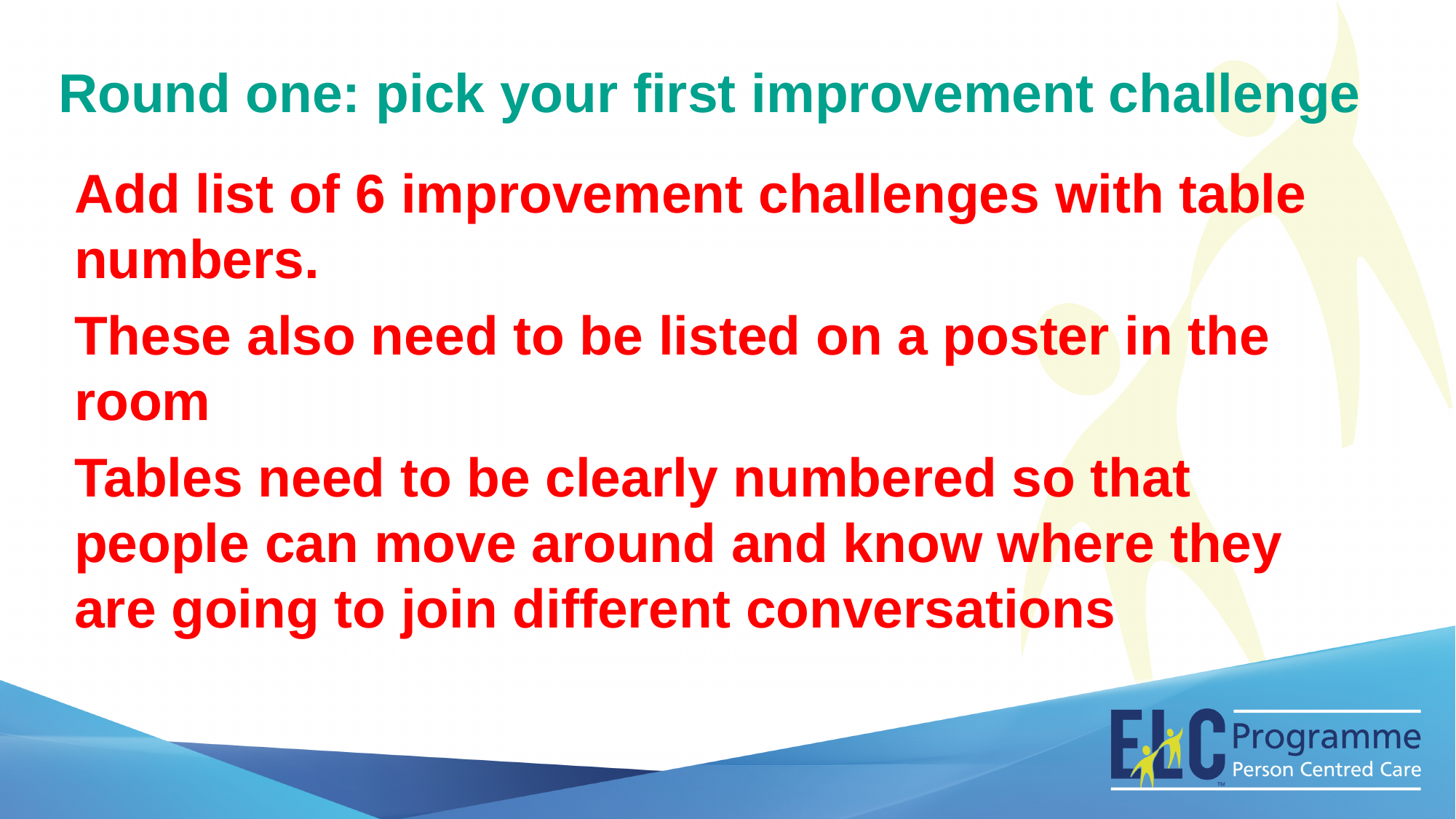

Round one: pick your first improvement challenge
Add list of 6 improvement challenges with table numbers.
These also need to be listed on a poster in the room
Tables need to be clearly numbered so that people can move around and know where they are going to join different conversations